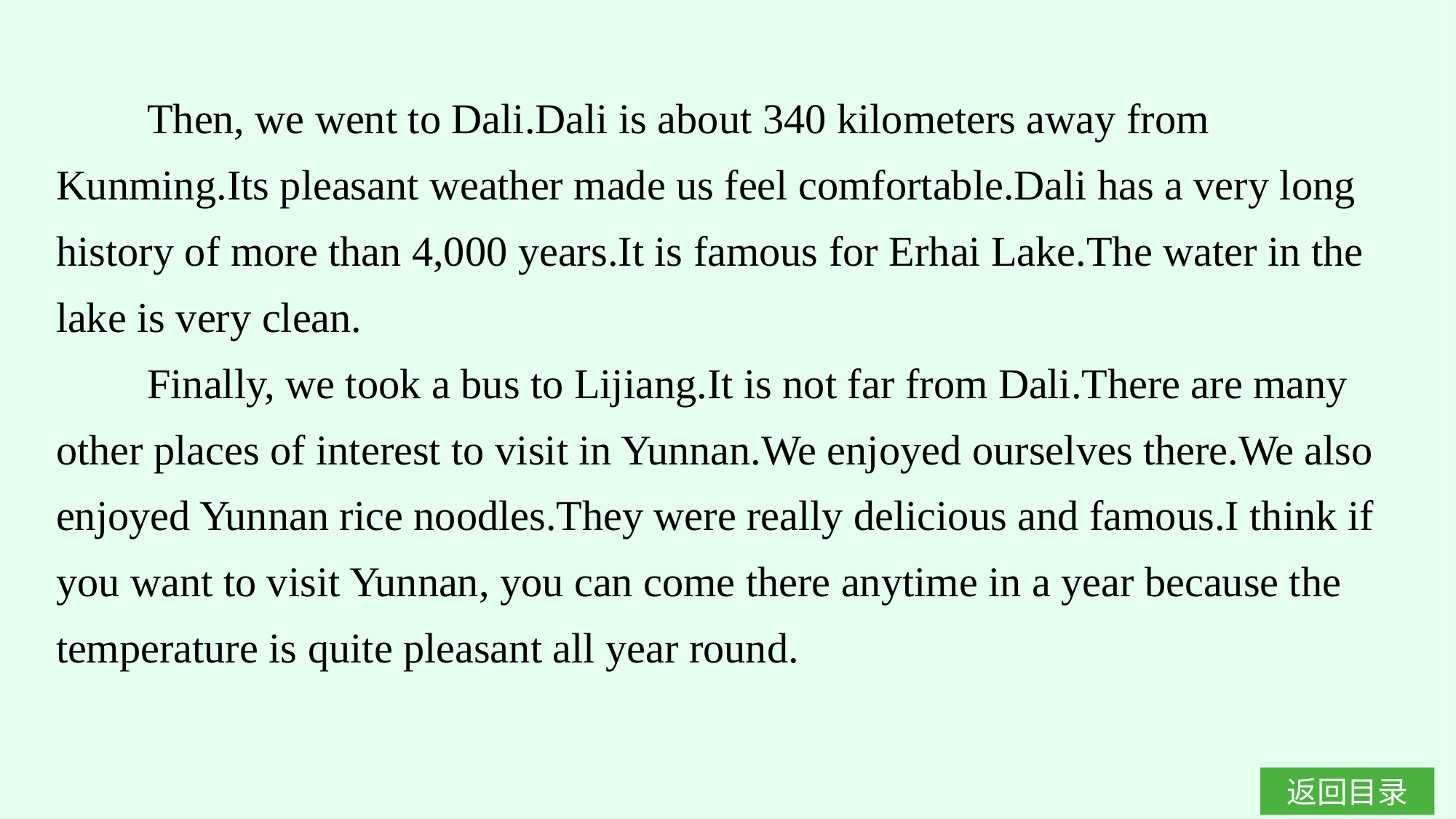

Then, we went to Dali.Dali is about 340 kilometers away from Kunming.Its pleasant weather made us feel comfortable.Dali has a very long history of more than 4,000 years.It is famous for Erhai Lake.The water in the lake is very clean.
Finally, we took a bus to Lijiang.It is not far from Dali.There are many other places of interest to visit in Yunnan.We enjoyed ourselves there.We also enjoyed Yunnan rice noodles.They were really delicious and famous.I think if you want to visit Yunnan, you can come there anytime in a year because the temperature is quite pleasant all year round.